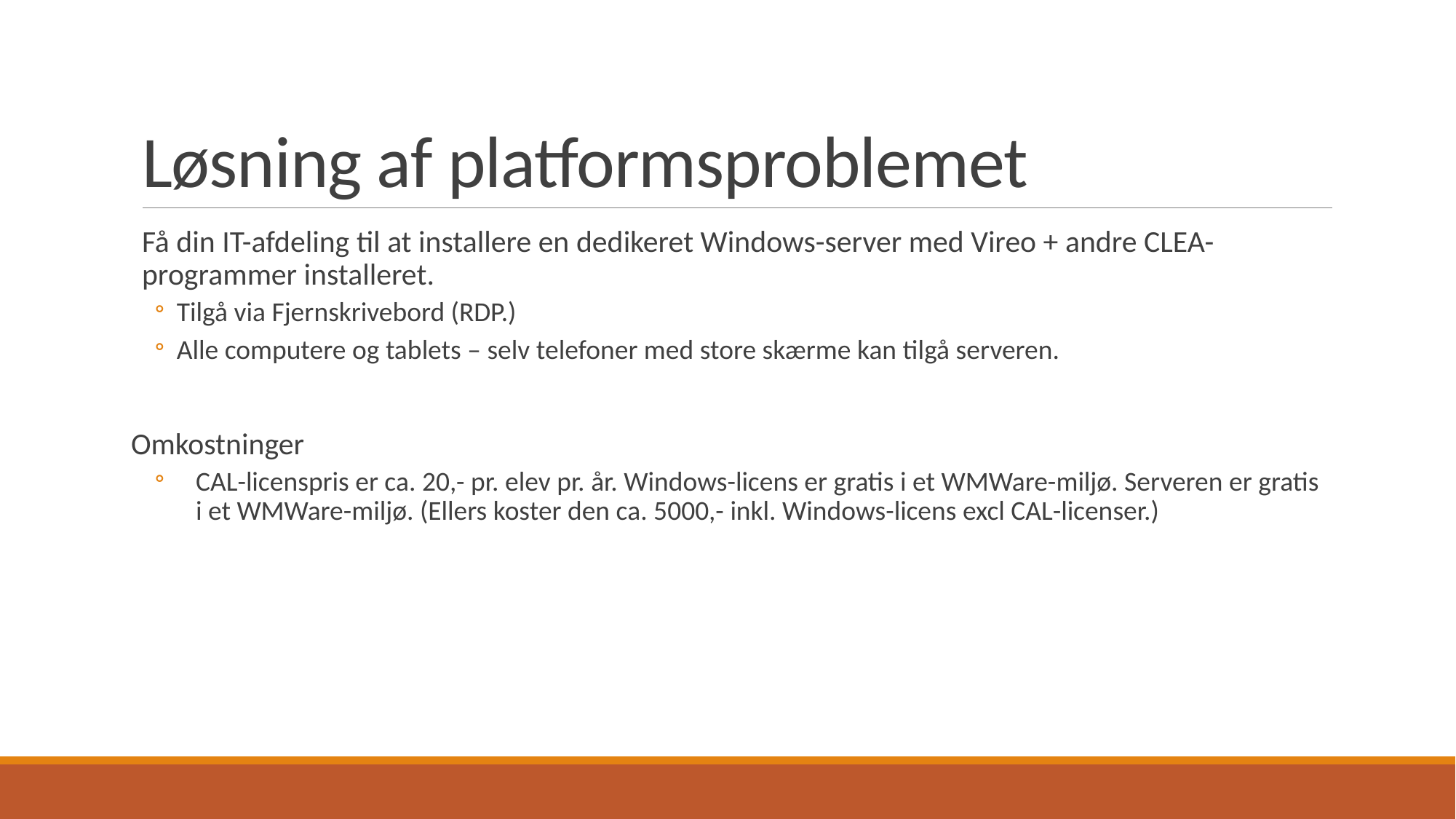

# Løsning af platformsproblemet
Få din IT-afdeling til at installere en dedikeret Windows-server med Vireo + andre CLEA-programmer installeret.
Tilgå via Fjernskrivebord (RDP.)
Alle computere og tablets – selv telefoner med store skærme kan tilgå serveren.

Omkostninger
CAL-licenspris er ca. 20,- pr. elev pr. år. Windows-licens er gratis i et WMWare-miljø. Serveren er gratis i et WMWare-miljø. (Ellers koster den ca. 5000,- inkl. Windows-licens excl CAL-licenser.)